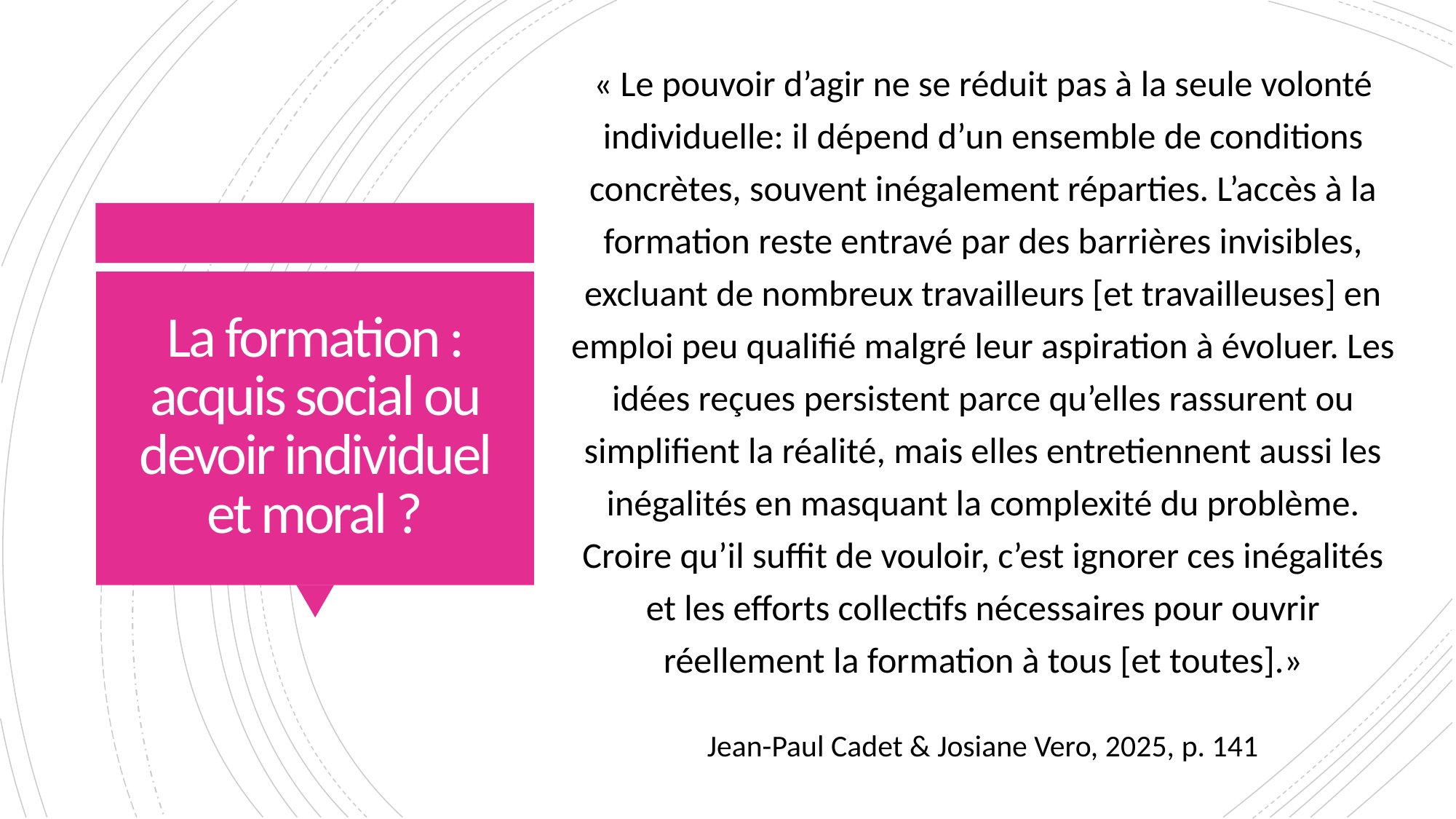

« Le pouvoir d’agir ne se réduit pas à la seule volonté individuelle: il dépend d’un ensemble de conditions concrètes, souvent inégalement réparties. L’accès à la formation reste entravé par des barrières invisibles, excluant de nombreux travailleurs [et travailleuses] en emploi peu qualifié malgré leur aspiration à évoluer. Les idées reçues persistent parce qu’elles rassurent ou simplifient la réalité, mais elles entretiennent aussi les inégalités en masquant la complexité du problème. Croire qu’il suffit de vouloir, c’est ignorer ces inégalités et les efforts collectifs nécessaires pour ouvrir réellement la formation à tous [et toutes].»

Jean-Paul Cadet & Josiane Vero, 2025, p. 141
# La formation : acquis social ou devoir individuel et moral ?